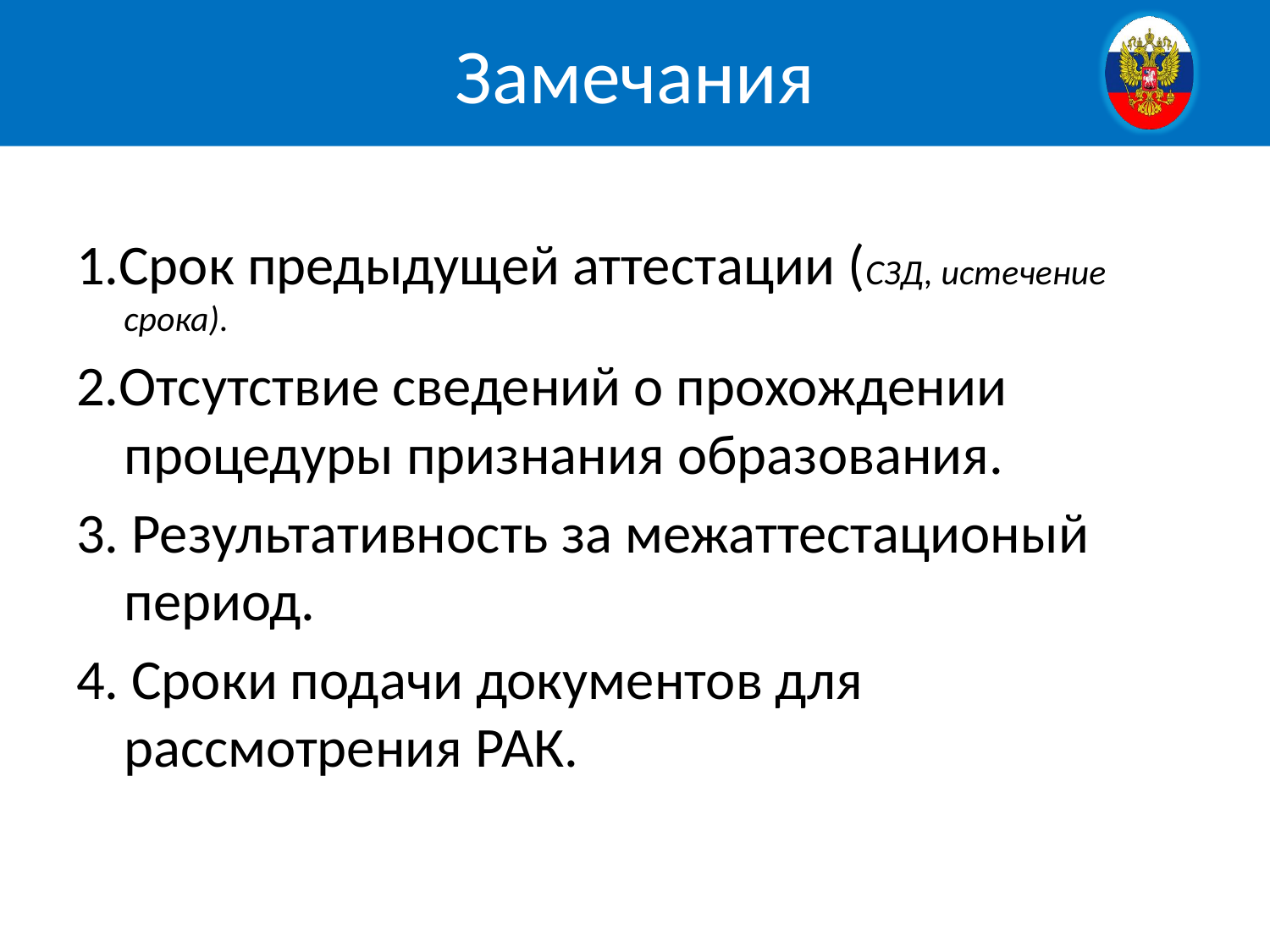

# Замечания

1.Срок предыдущей аттестации (СЗД, истечение срока).
2.Отсутствие сведений о прохождении процедуры признания образования.
3. Результативность за межаттестационый период.
4. Сроки подачи документов для рассмотрения РАК.